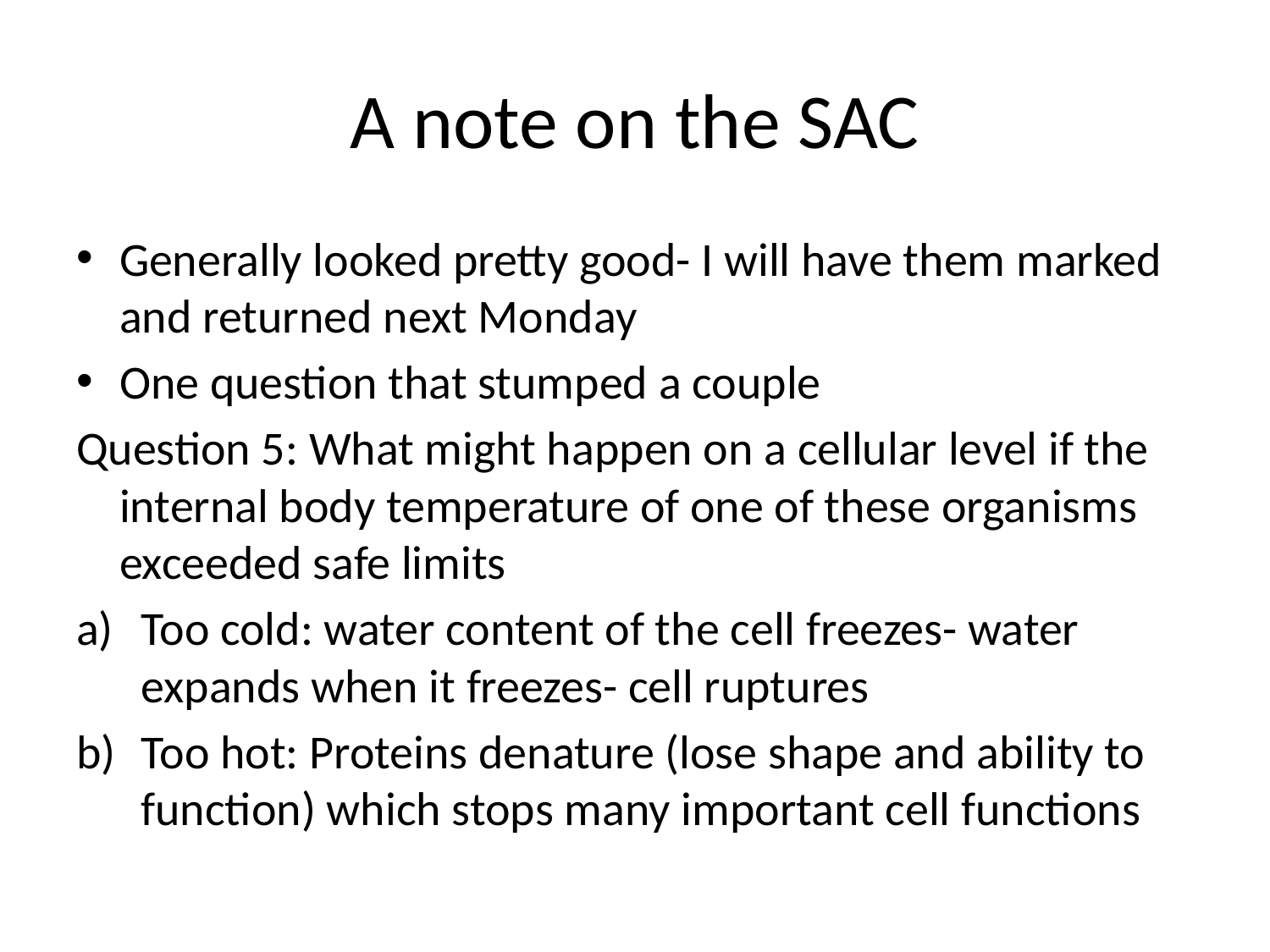

# A note on the SAC
Generally looked pretty good- I will have them marked and returned next Monday
One question that stumped a couple
Question 5: What might happen on a cellular level if the internal body temperature of one of these organisms exceeded safe limits
Too cold: water content of the cell freezes- water expands when it freezes- cell ruptures
Too hot: Proteins denature (lose shape and ability to function) which stops many important cell functions